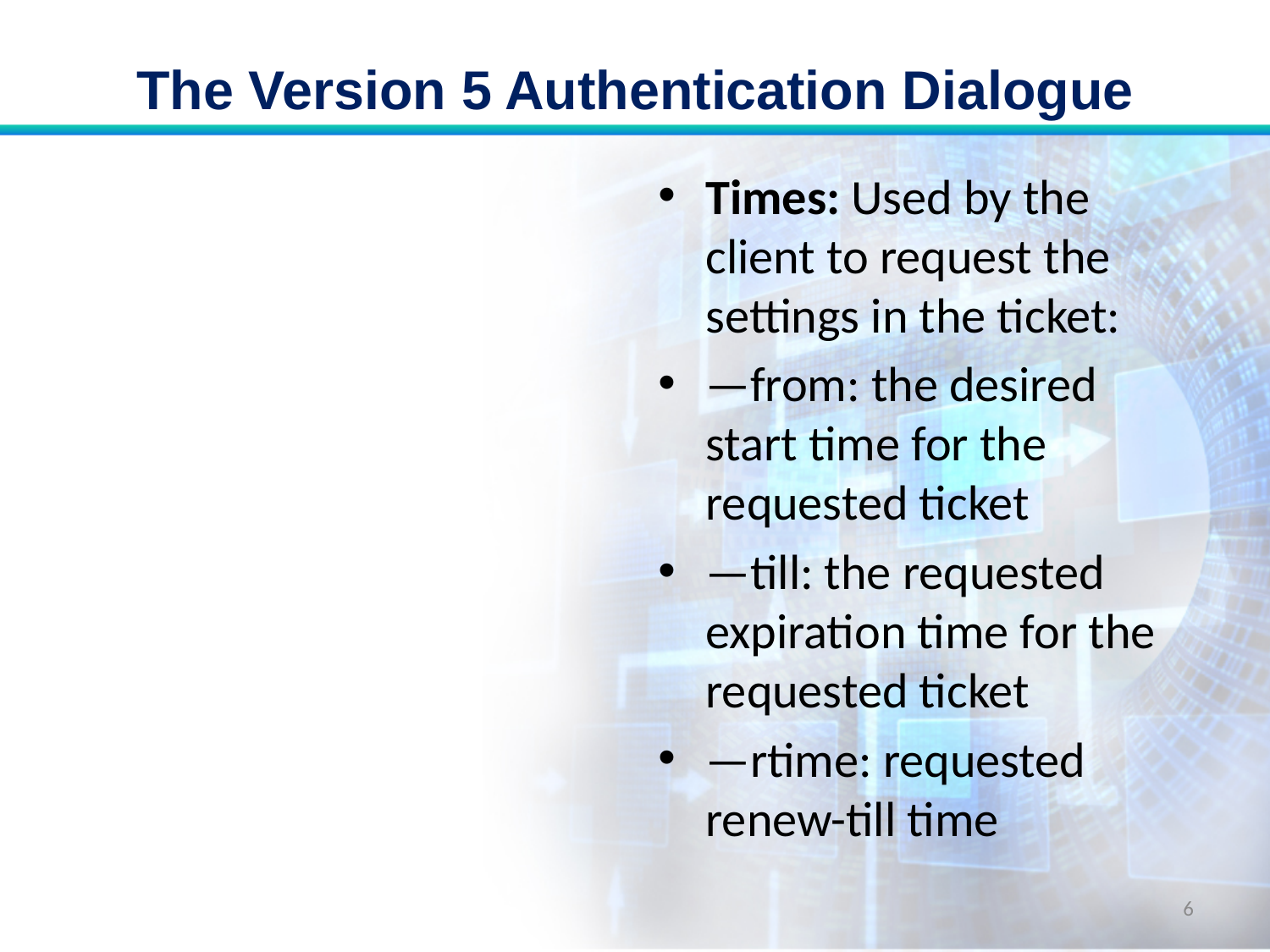

# The Version 5 Authentication Dialogue
Times: Used by the client to request the settings in the ticket:
—from: the desired start time for the requested ticket
—till: the requested expiration time for the requested ticket
—rtime: requested renew-till time
6